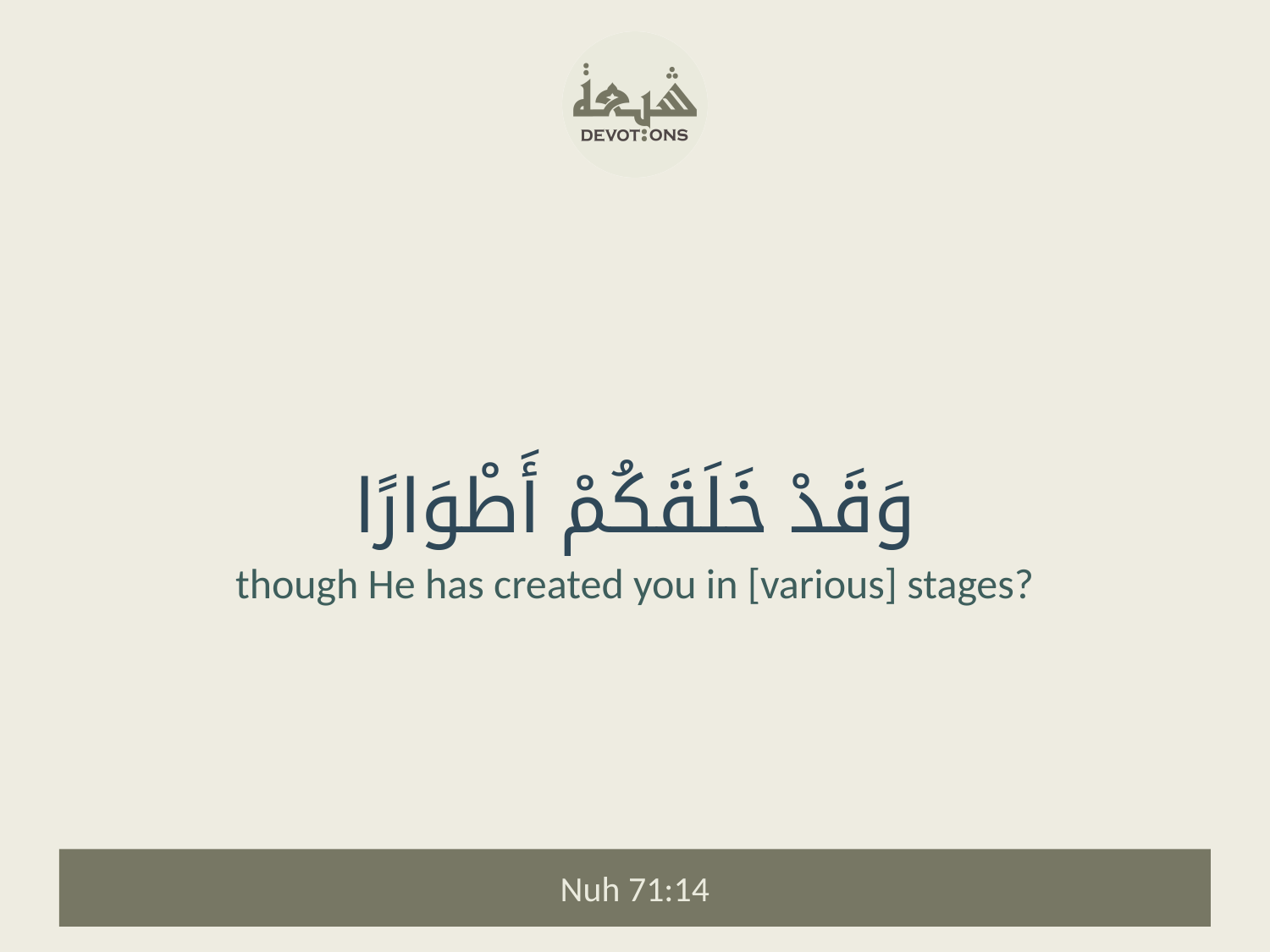

وَقَدْ خَلَقَكُمْ أَطْوَارًا
though He has created you in [various] stages?
Nuh 71:14